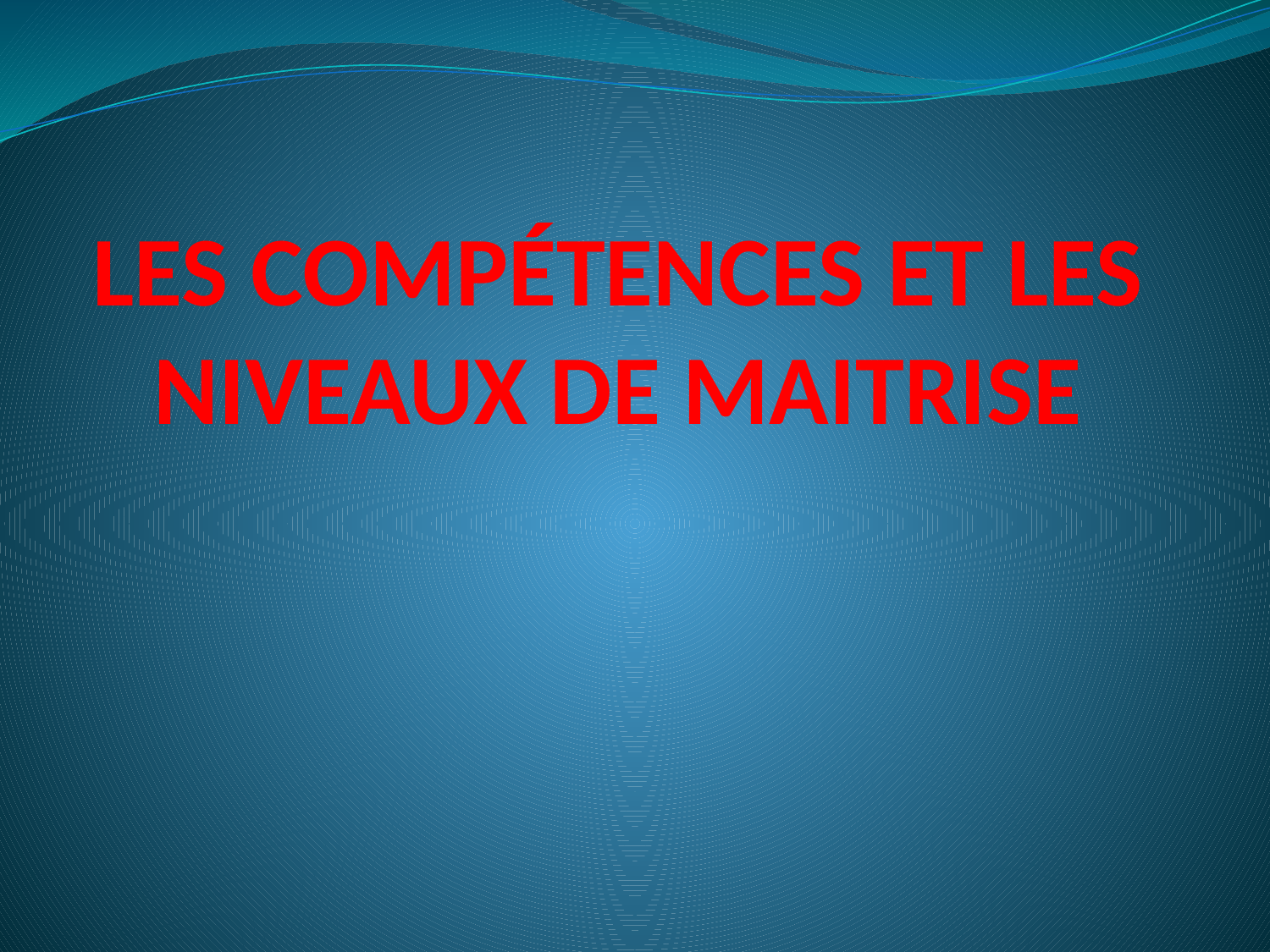

# LES COMPÉTENCES ET LES NIVEAUX DE MAITRISE